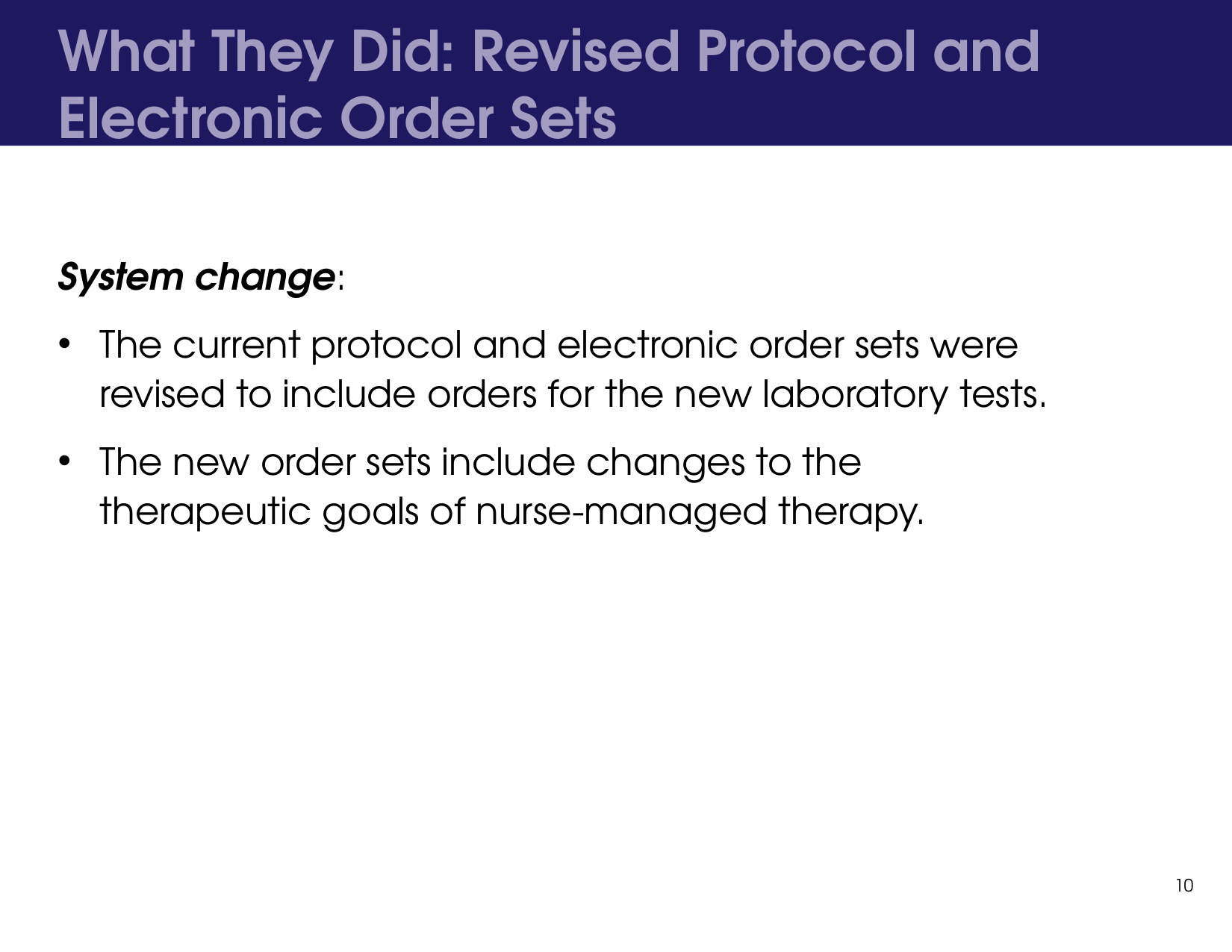

# What They Did: Revised Protocol and Electronic Order Sets
System change:
The current protocol and electronic order sets were revised to include orders for the new laboratory tests.
The new order sets include changes to the therapeutic goals of nurse-managed therapy.
10